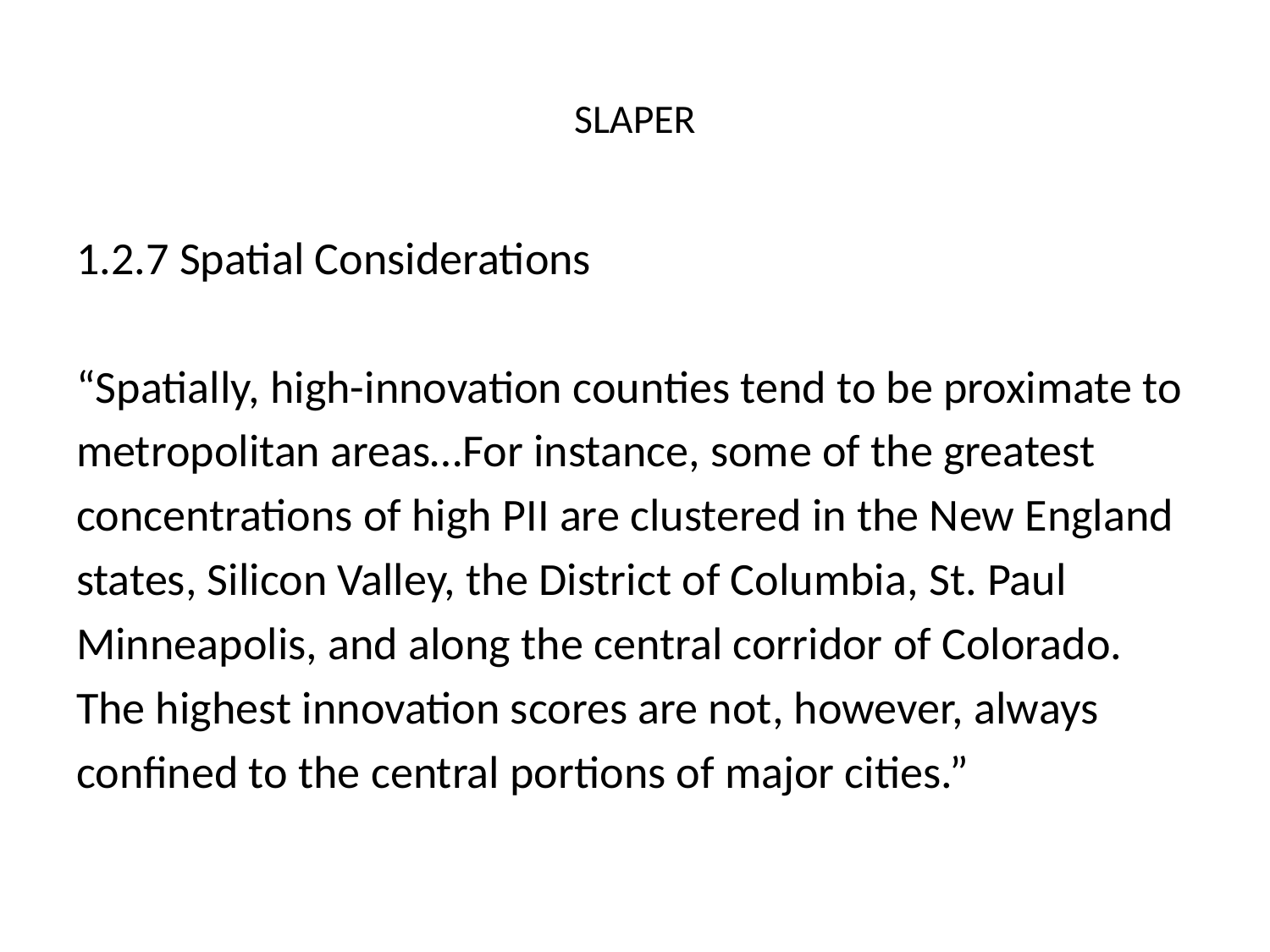

# SLAPER
1.2.7 Spatial Considerations

“Spatially, high-innovation counties tend to be proximate to
metropolitan areas…For instance, some of the greatest
concentrations of high PII are clustered in the New England
states, Silicon Valley, the District of Columbia, St. Paul
Minneapolis, and along the central corridor of Colorado.
The highest innovation scores are not, however, always
confined to the central portions of major cities.”